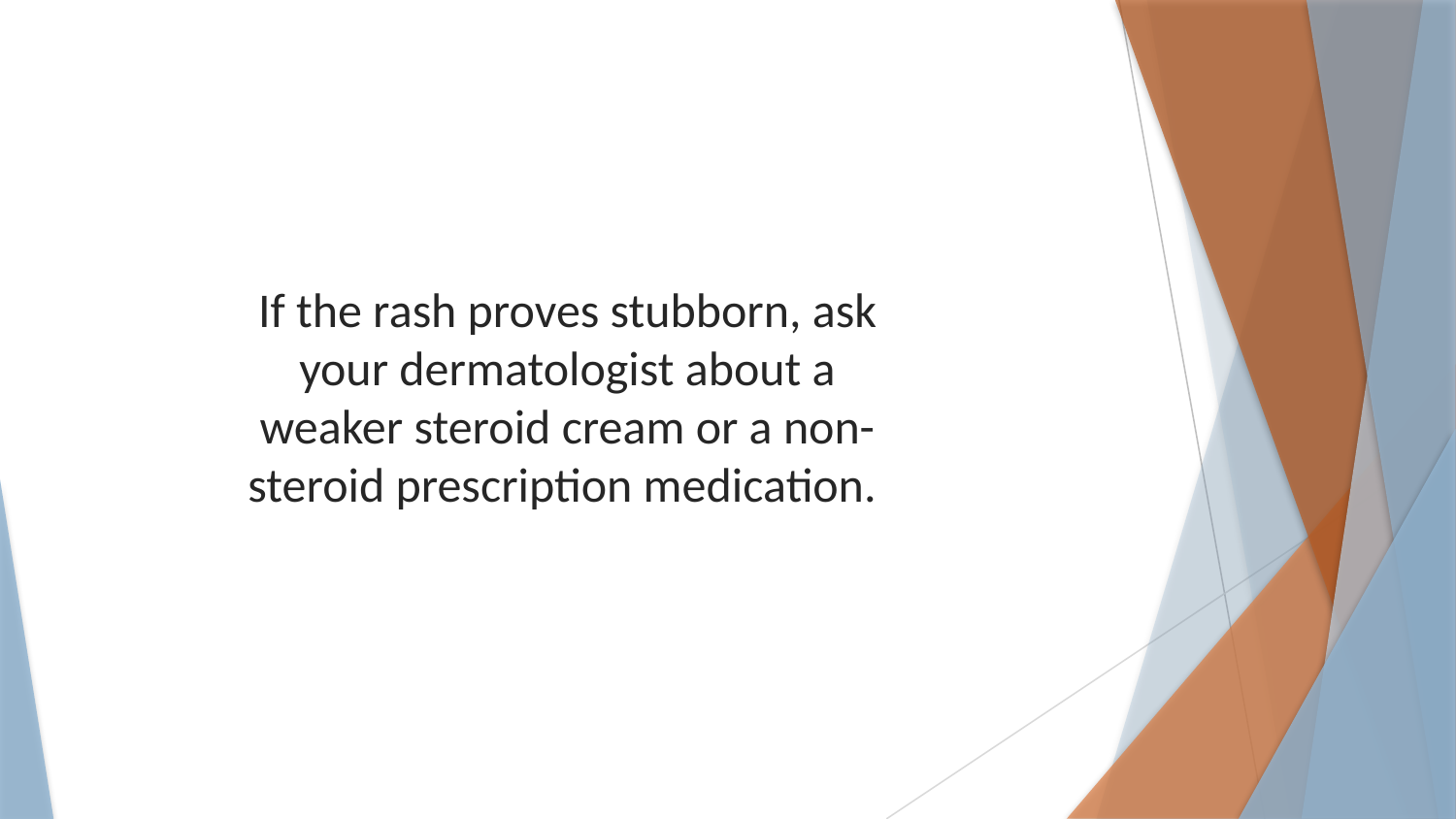

If the rash proves stubborn, ask your dermatologist about a weaker steroid cream or a non-steroid prescription medication.